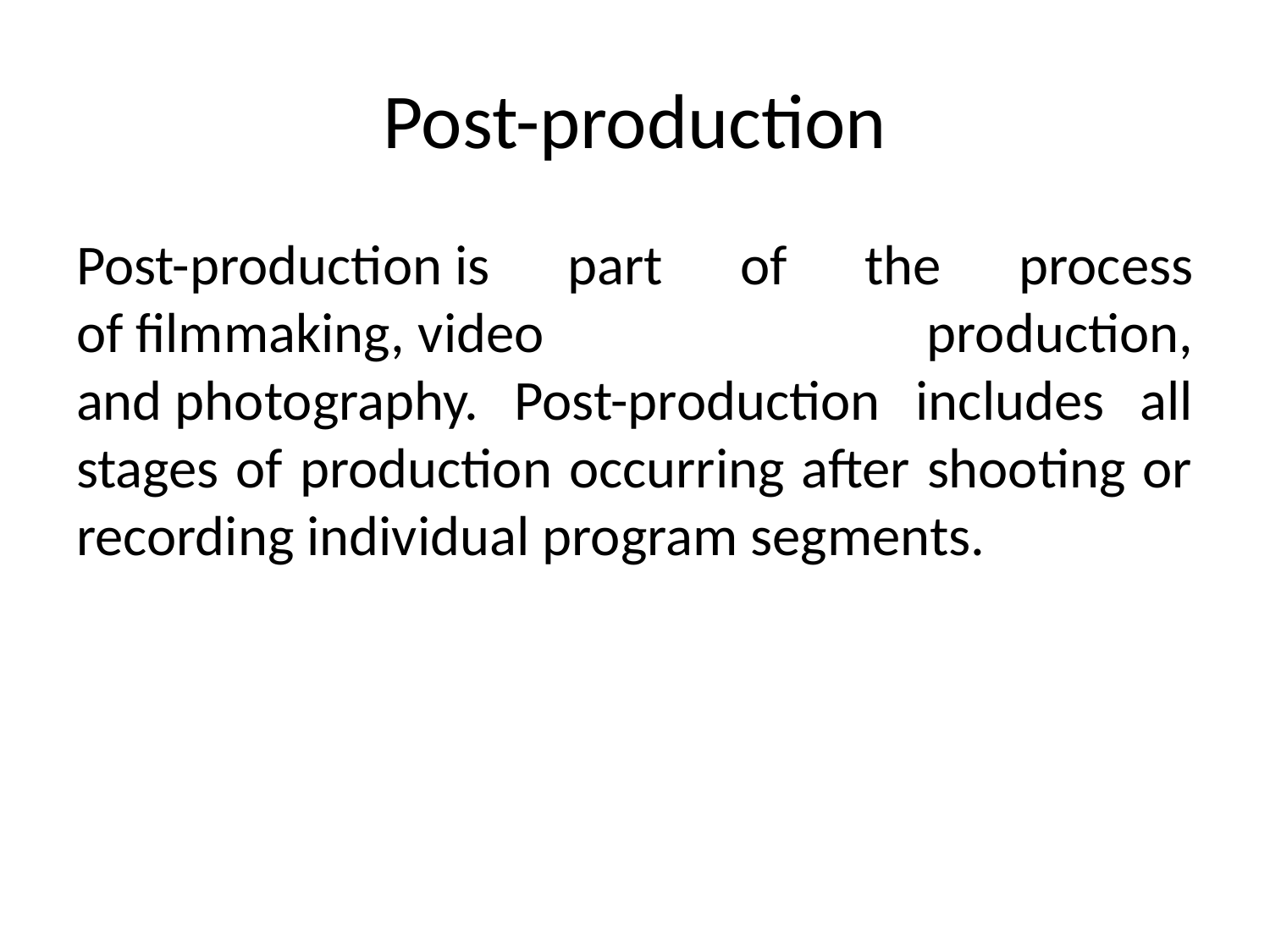

# Post-production
Post-production is part of the process of filmmaking, video production, and photography. Post-production includes all stages of production occurring after shooting or recording individual program segments.